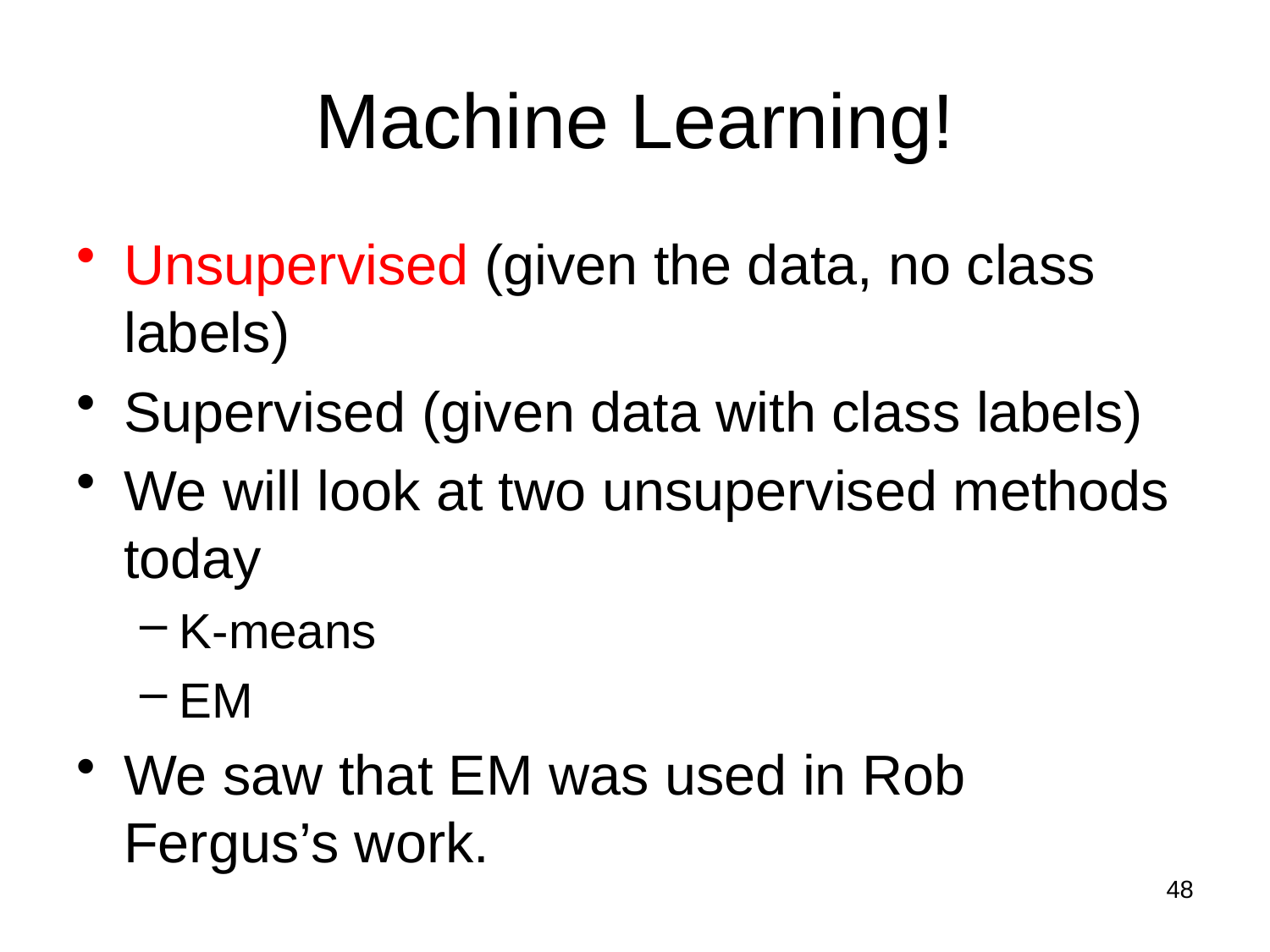

# Machine Learning!
Unsupervised (given the data, no class labels)
Supervised (given data with class labels)
We will look at two unsupervised methods today
K-means
EM
We saw that EM was used in Rob Fergus’s work.
48